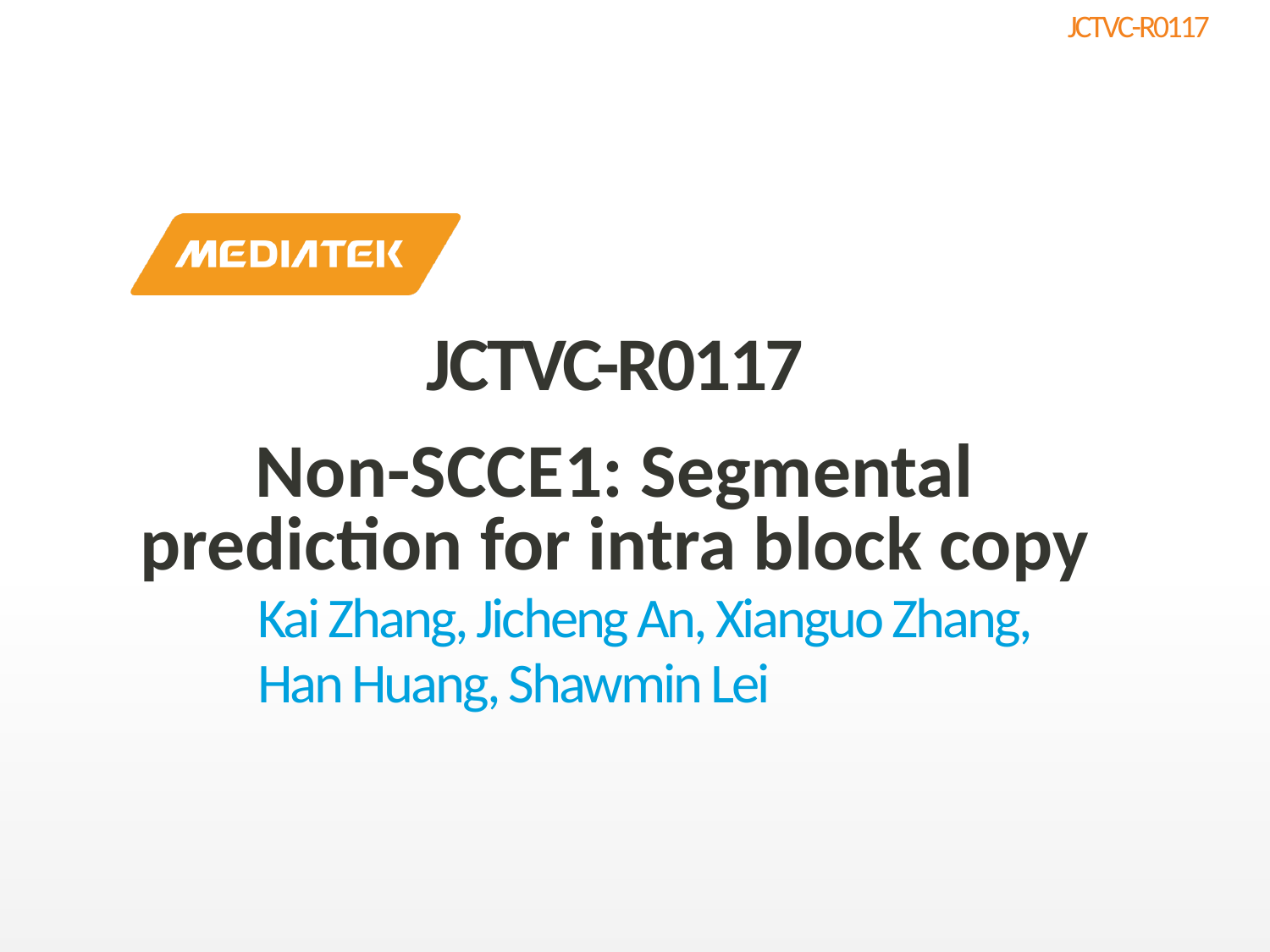

JCTVC-R0117

Non-SCCE1: Segmental prediction for intra block copy
Kai Zhang, Jicheng An, Xianguo Zhang,
Han Huang, Shawmin Lei